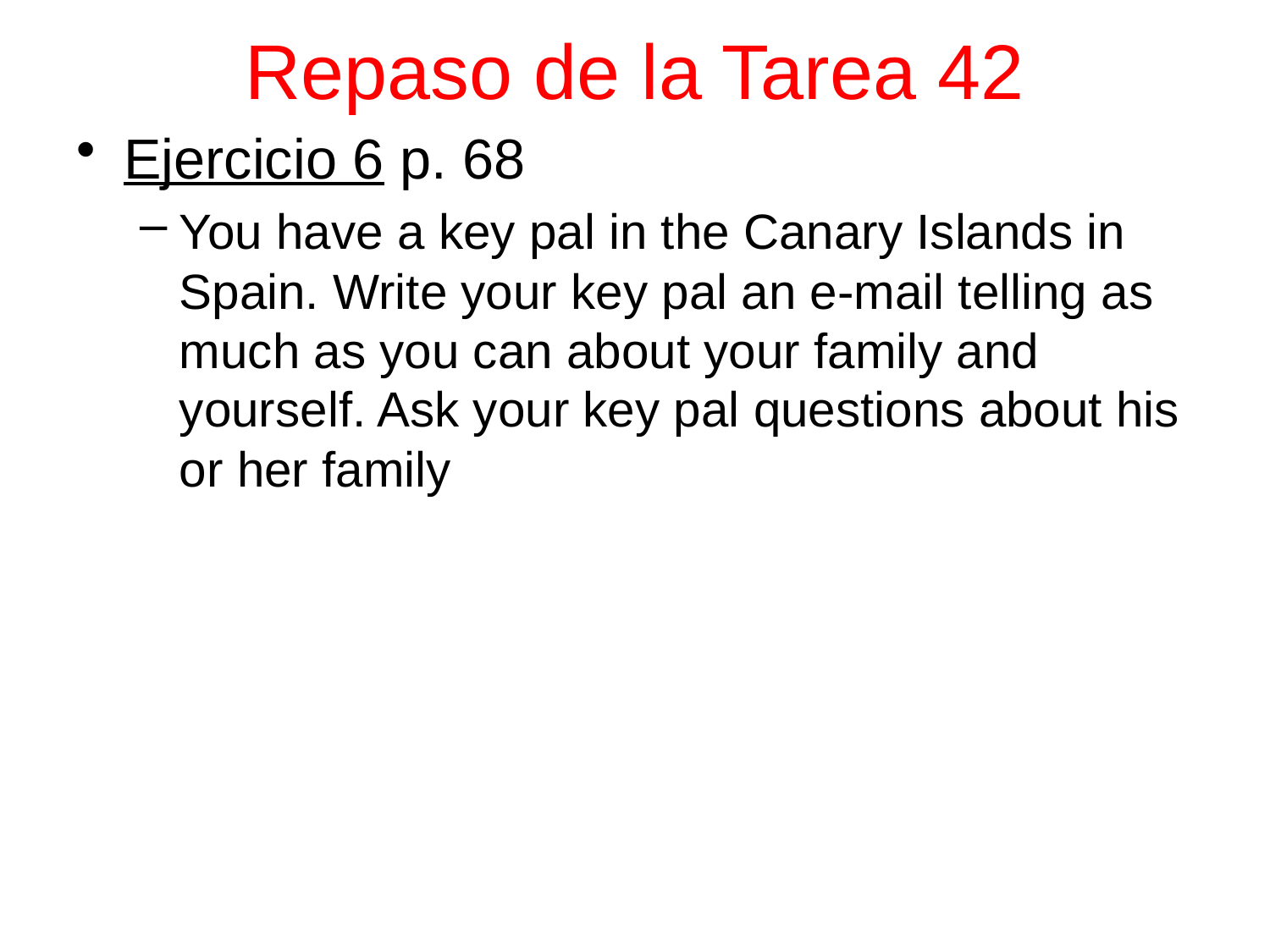

# Repaso de la Tarea 42
Ejercicio 6 p. 68
You have a key pal in the Canary Islands in Spain. Write your key pal an e-mail telling as much as you can about your family and yourself. Ask your key pal questions about his or her family